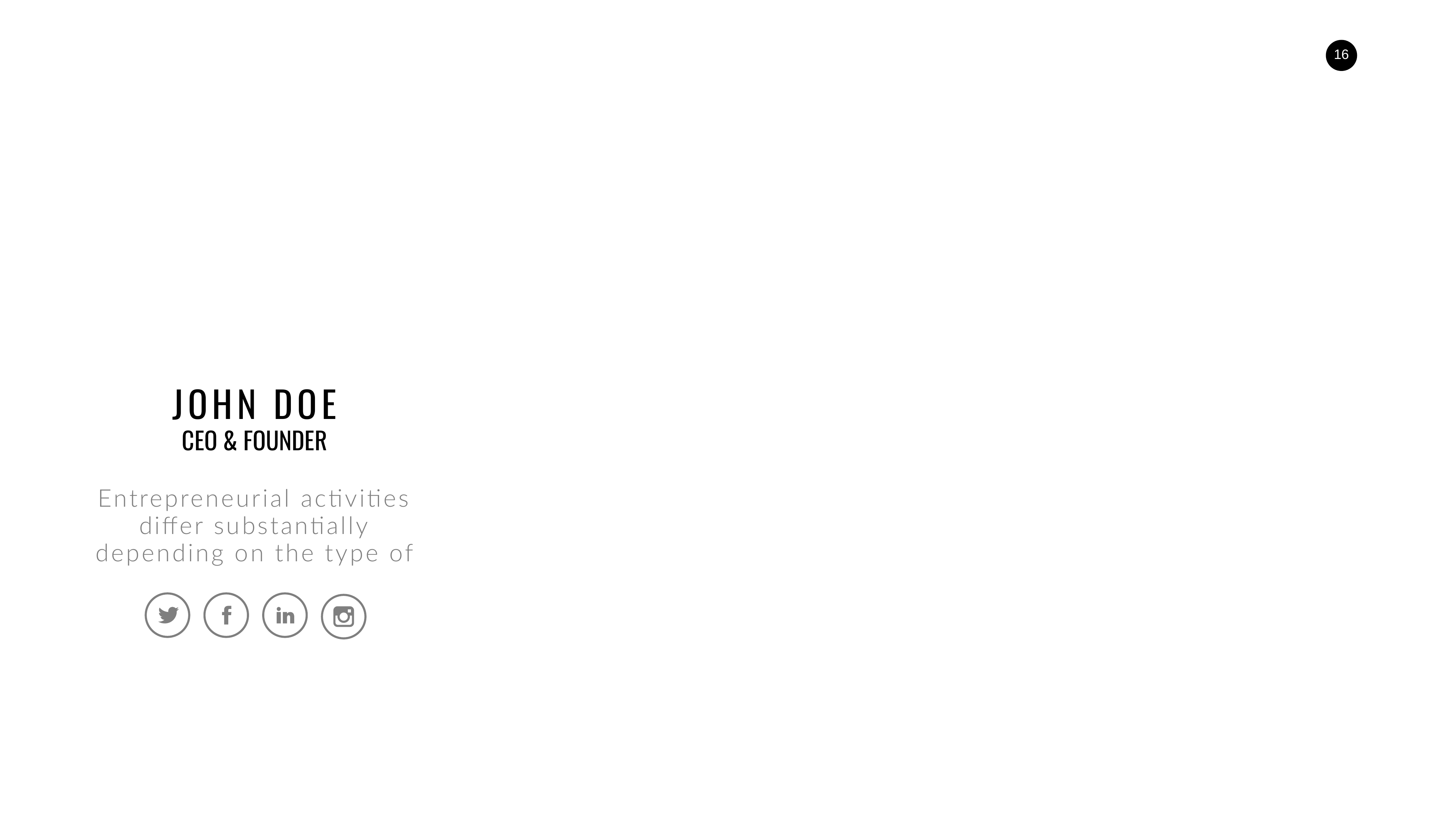

JOHN DOE
CEO & FOUNDER
Entrepreneurial activities differ substantially depending on the type of